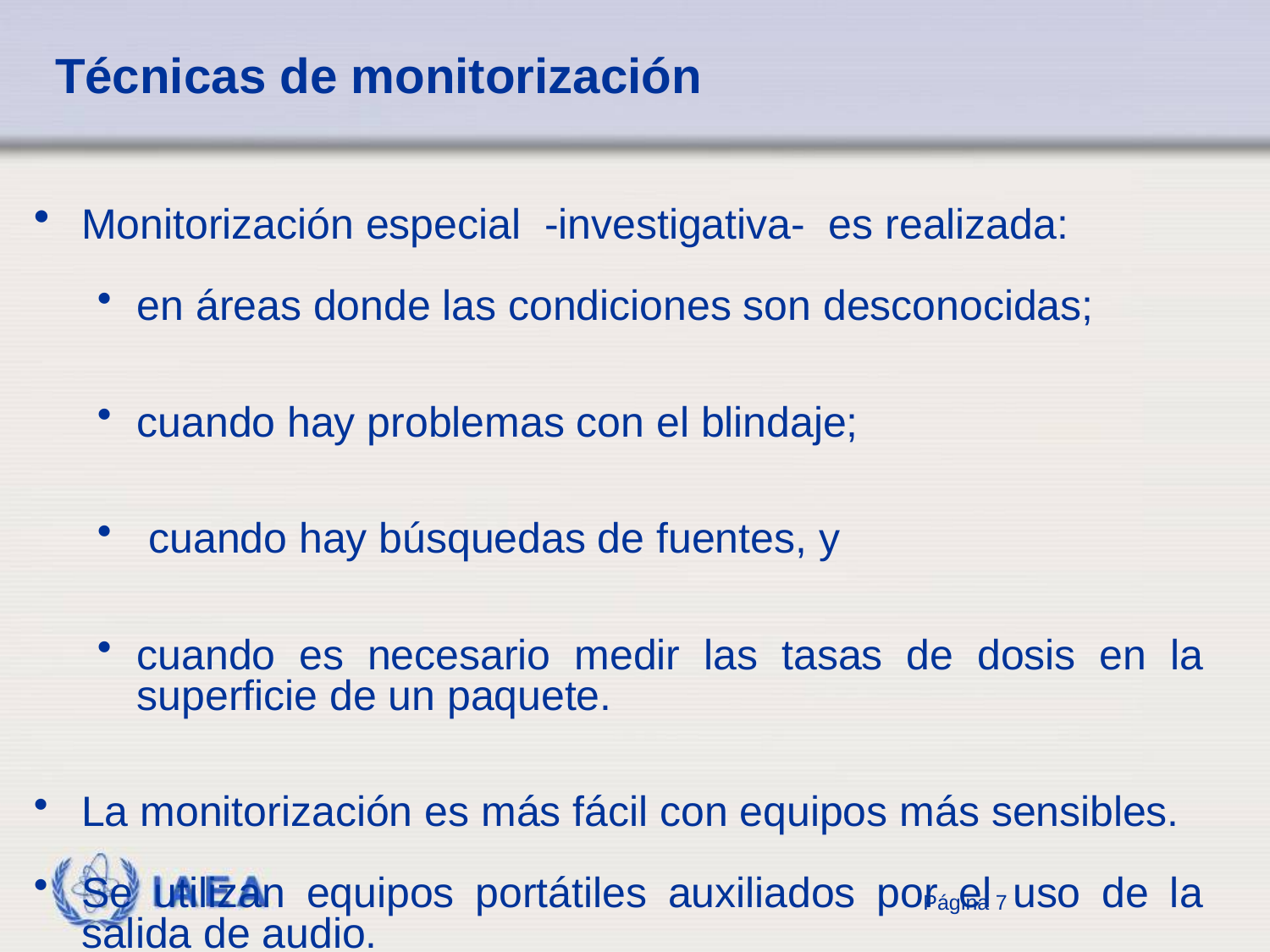

# Técnicas de monitorización
Monitorización especial  -investigativa-  es realizada:

en áreas donde las condiciones son desconocidas;

cuando hay problemas con el blindaje;

 cuando hay búsquedas de fuentes, y

cuando es necesario medir las tasas de dosis en la superficie de un paquete.

La monitorización es más fácil con equipos más sensibles.

Se utilizan equipos portátiles auxiliados por el uso de la salida de audio.